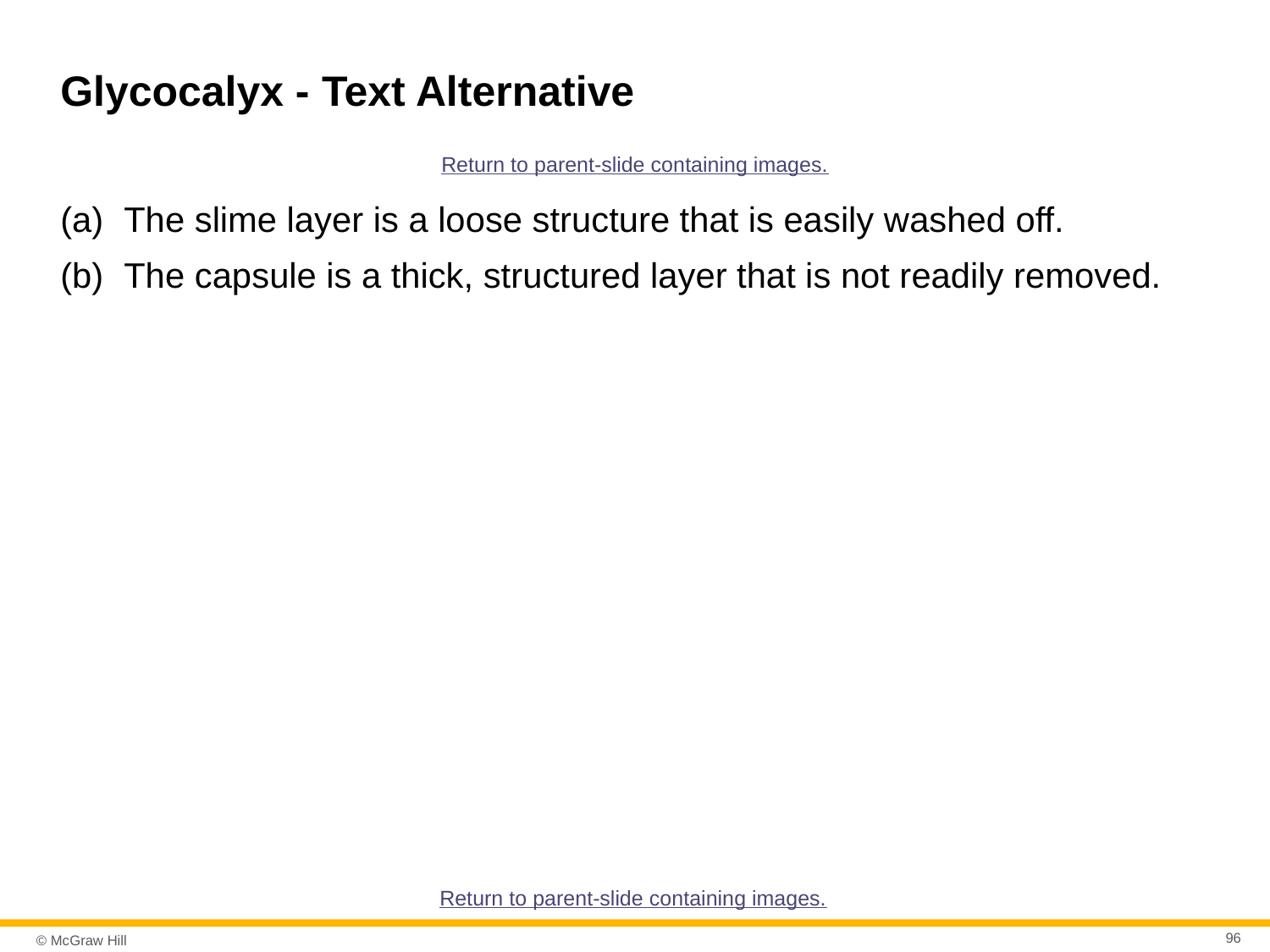

# Glycocalyx - Text Alternative
Return to parent-slide containing images.
The slime layer is a loose structure that is easily washed off.
The capsule is a thick, structured layer that is not readily removed.
Return to parent-slide containing images.